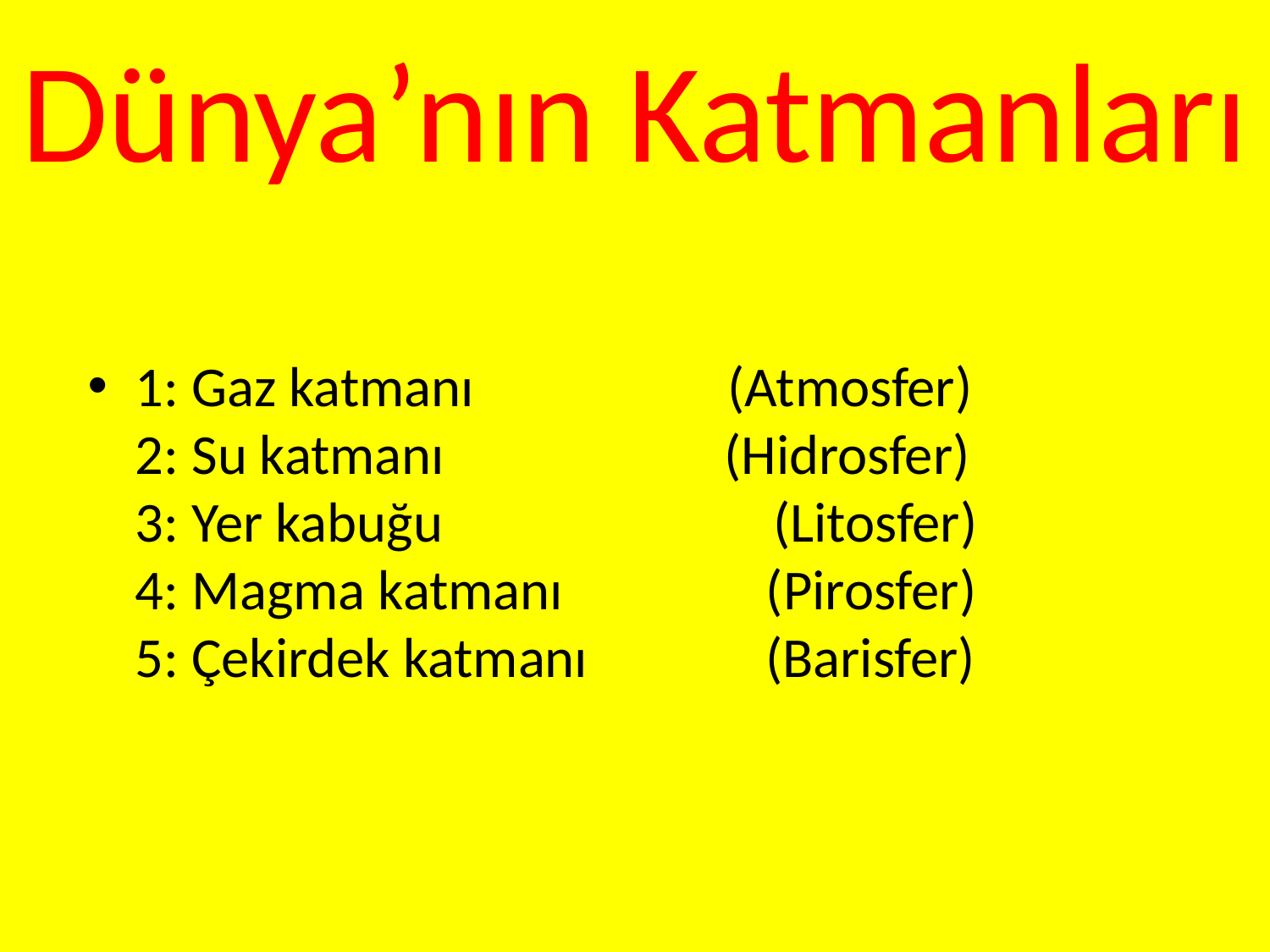

# Dünya’nın Katmanları

1: Gaz katmanı                    (Atmosfer)
2: Su katmanı                      (Hidrosfer)
3: Yer kabuğu                          (Litosfer)
4: Magma katmanı                (Pirosfer)
5: Çekirdek katmanı              (Barisfer)